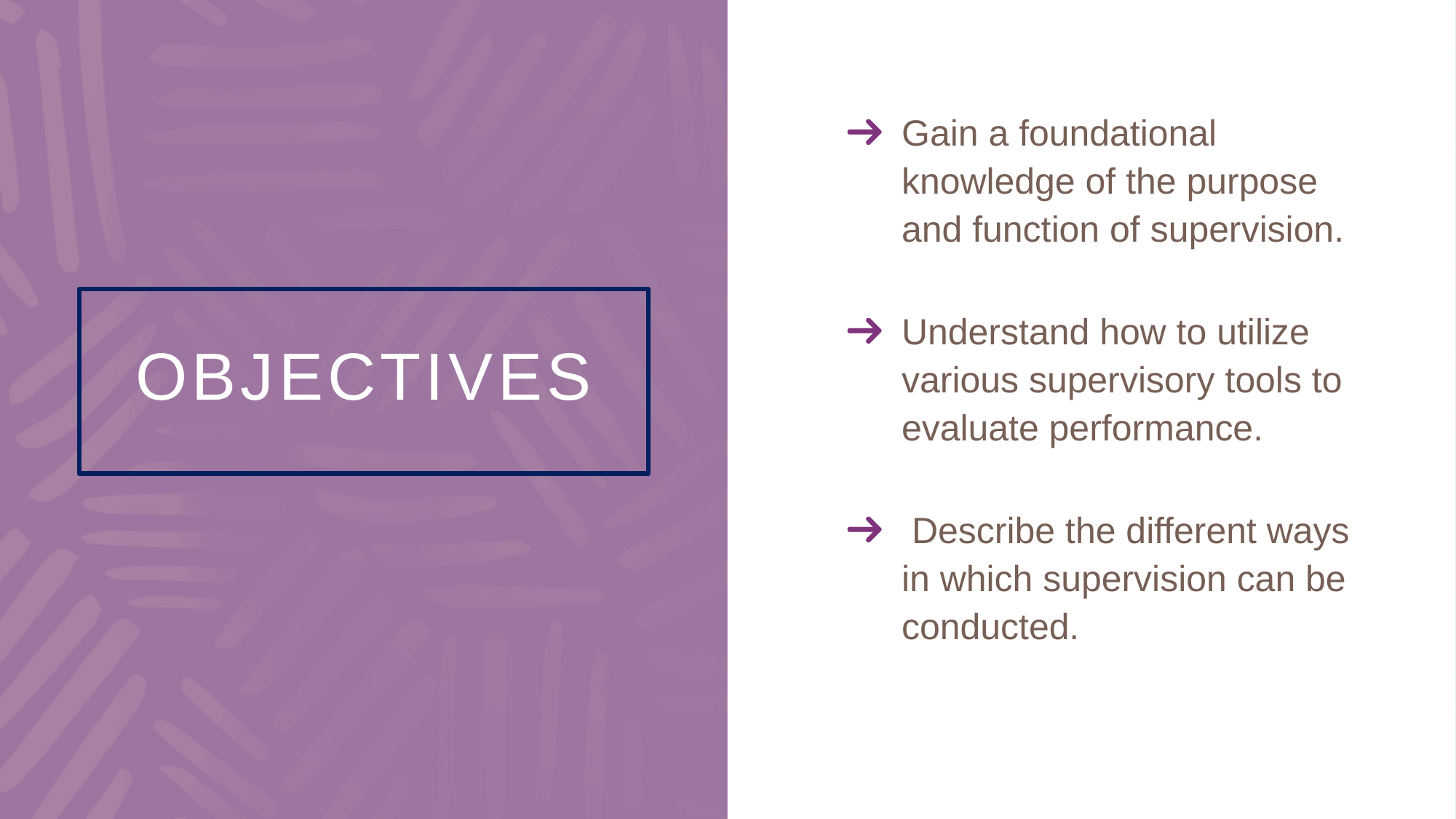

Gain a foundational knowledge of the purpose and function of supervision.
Understand how to utilize various supervisory tools to evaluate performance.
 Describe the different ways in which supervision can be conducted.

# objectives